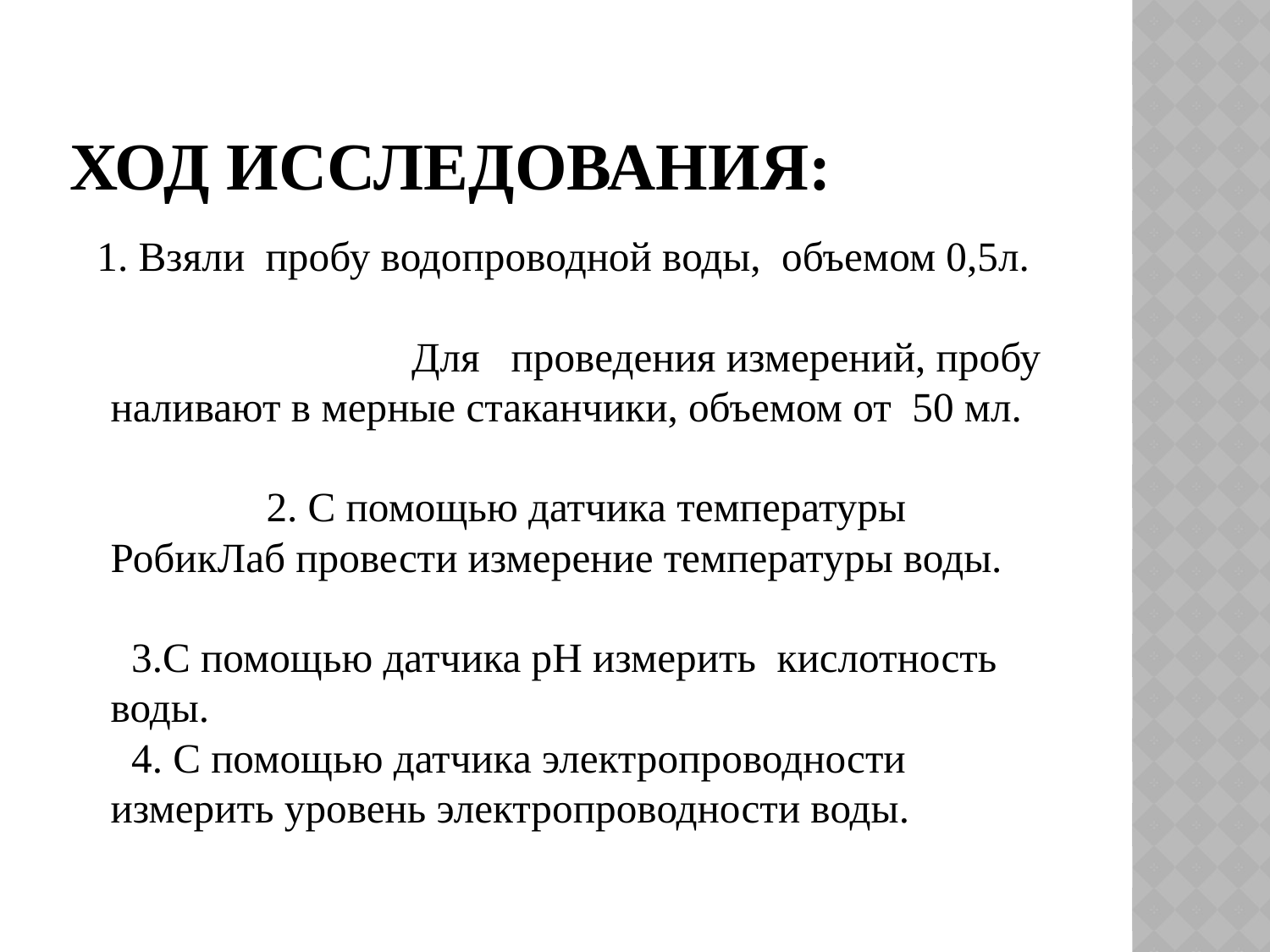

# Ход исследования:
  1. Взяли  пробу водопроводной воды,  объемом 0,5л.                                                                                                                            Для   проведения измерений, пробу наливают в мерные стаканчики, объемом от  50 мл.                                                                                                               2. С помощью датчика температуры РобикЛаб провести измерение температуры воды.                                                                                                    3.С помощью датчика рН измерить  кислотность воды.                                                                                    4. С помощью датчика электропроводности  измерить уровень электропроводности воды.